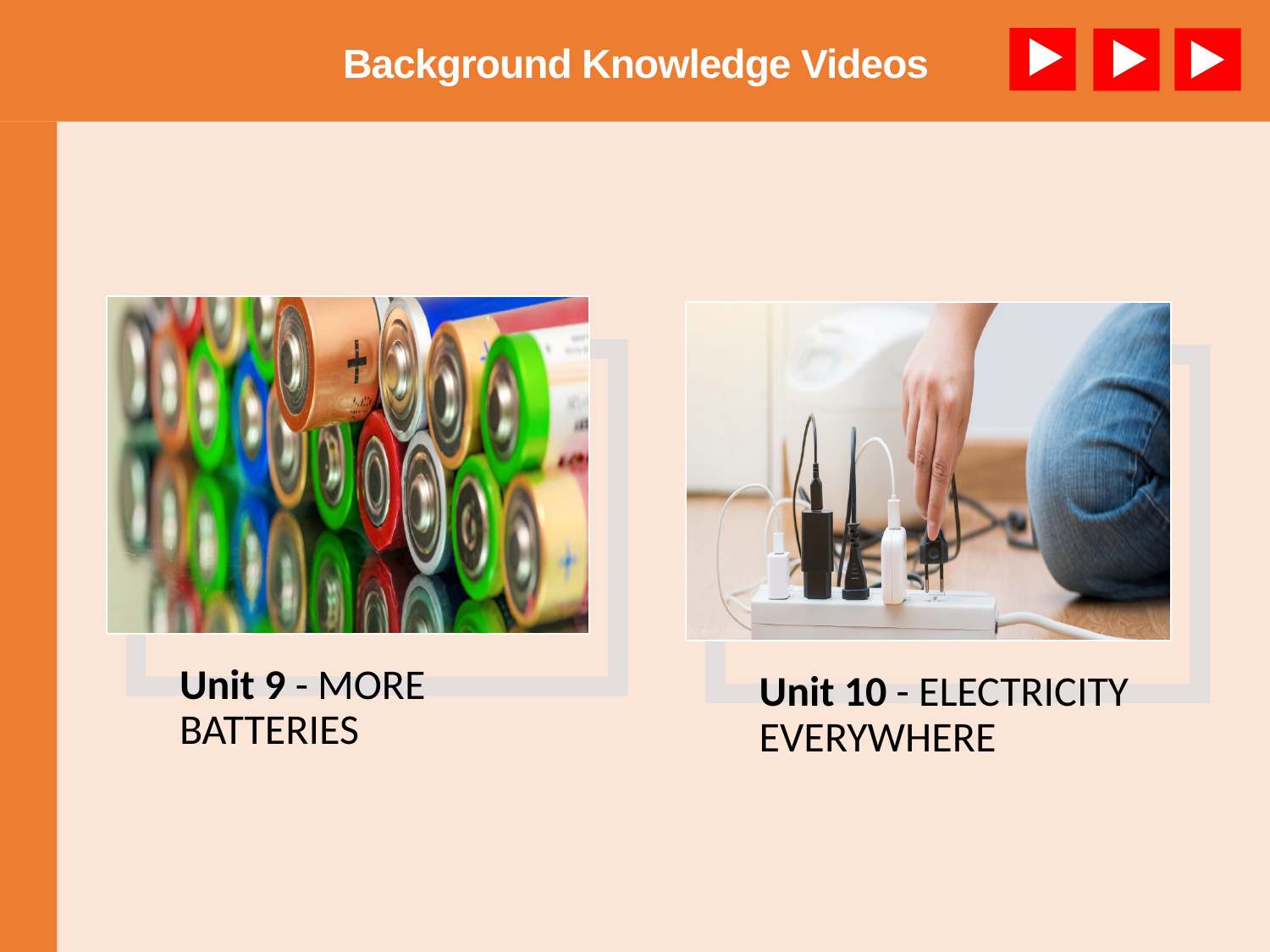

Background Knowledge Videos

Unit 9 - MORE BATTERIES

Unit 10 - ELECTRICITY EVERYWHERE